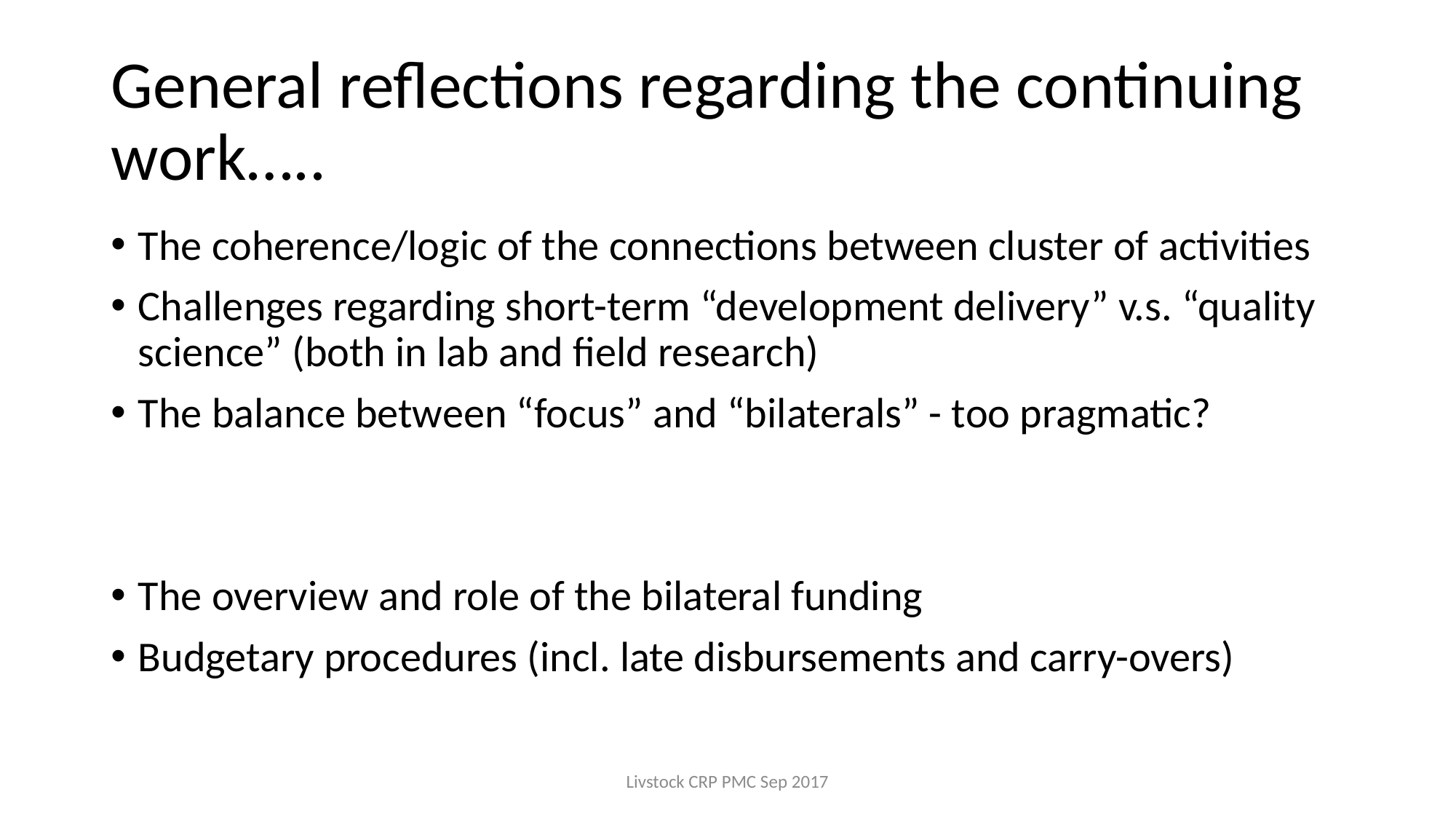

# General reflections regarding the continuing work…..
The coherence/logic of the connections between cluster of activities
Challenges regarding short-term “development delivery” v.s. “quality science” (both in lab and field research)
The balance between “focus” and “bilaterals” - too pragmatic?

The overview and role of the bilateral funding
Budgetary procedures (incl. late disbursements and carry-overs)

Livstock CRP PMC Sep 2017